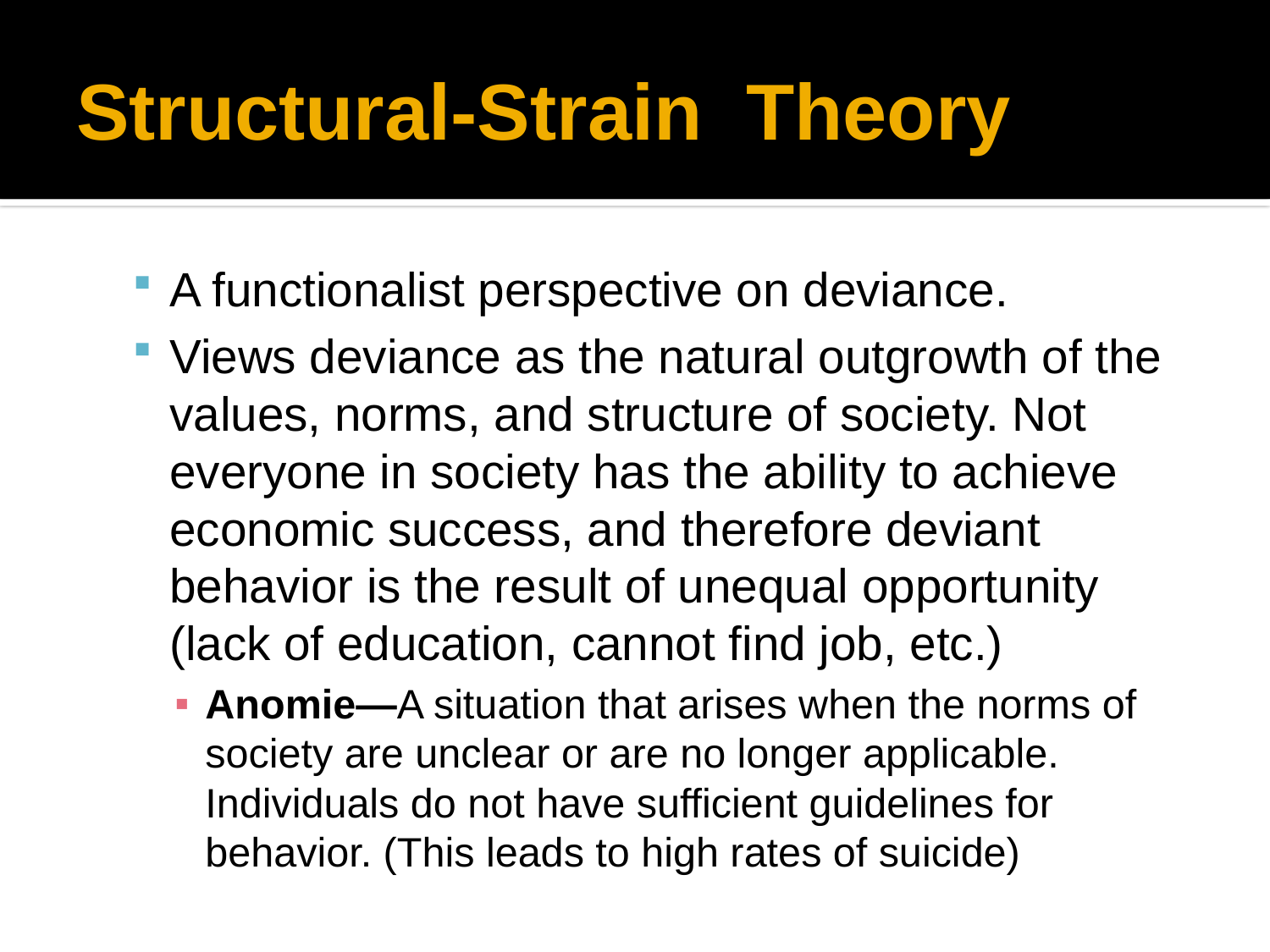

# Structural-Strain  Theory
A functionalist perspective on deviance.
Views deviance as the natural outgrowth of the values, norms, and structure of society. Not everyone in society has the ability to achieve economic success, and therefore deviant behavior is the result of unequal opportunity (lack of education, cannot find job, etc.)
Anomie—A situation that arises when the norms of society are unclear or are no longer applicable. Individuals do not have sufficient guidelines for behavior. (This leads to high rates of suicide)